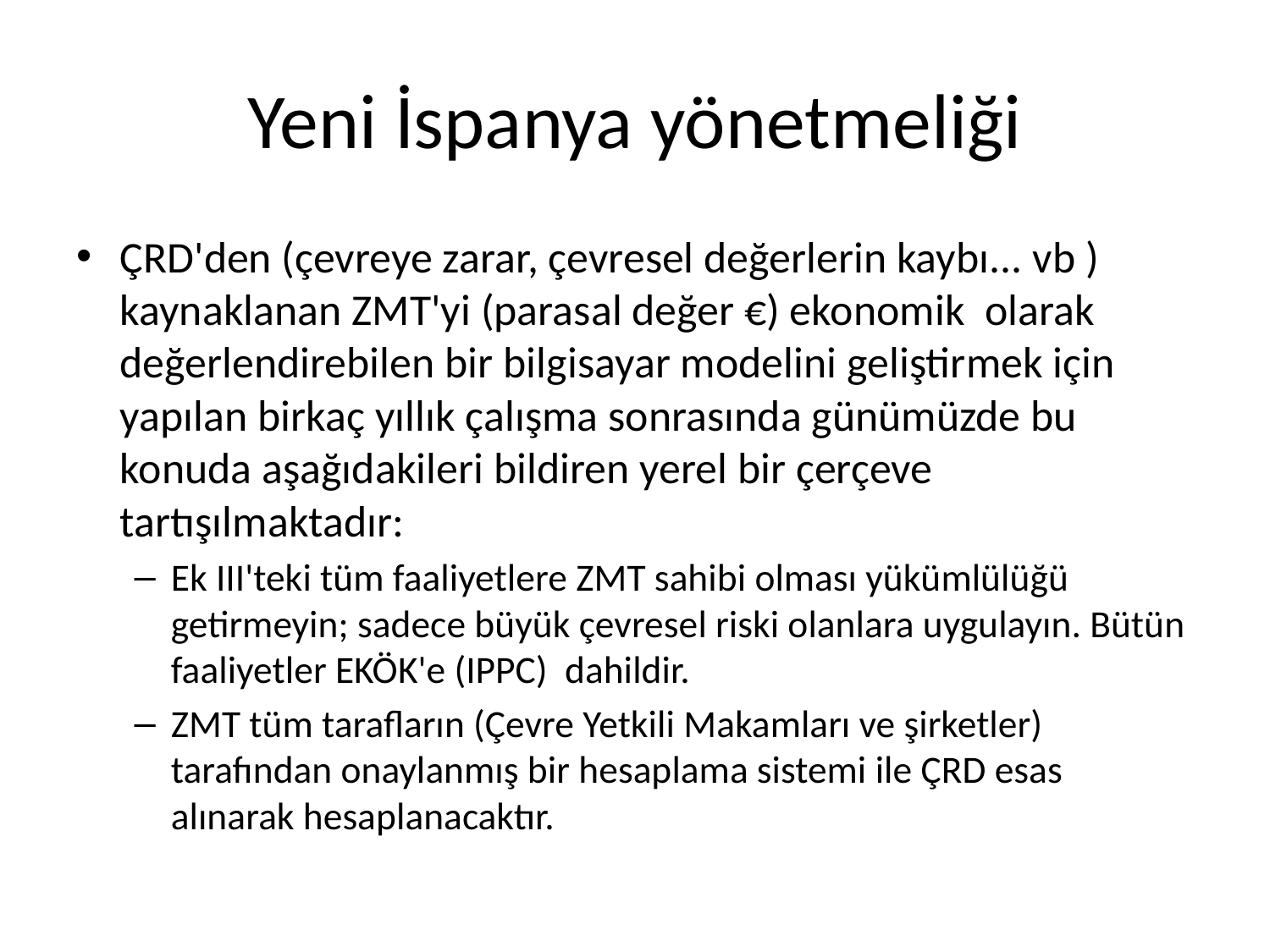

# Yeni İspanya yönetmeliği
ÇRD'den (çevreye zarar, çevresel değerlerin kaybı... vb ) kaynaklanan ZMT'yi (parasal değer €) ekonomik  olarak değerlendirebilen bir bilgisayar modelini geliştirmek için yapılan birkaç yıllık çalışma sonrasında günümüzde bu konuda aşağıdakileri bildiren yerel bir çerçeve tartışılmaktadır:
Ek III'teki tüm faaliyetlere ZMT sahibi olması yükümlülüğü getirmeyin; sadece büyük çevresel riski olanlara uygulayın. Bütün faaliyetler EKÖK'e (IPPC)  dahildir.
ZMT tüm tarafların (Çevre Yetkili Makamları ve şirketler) tarafından onaylanmış bir hesaplama sistemi ile ÇRD esas alınarak hesaplanacaktır.